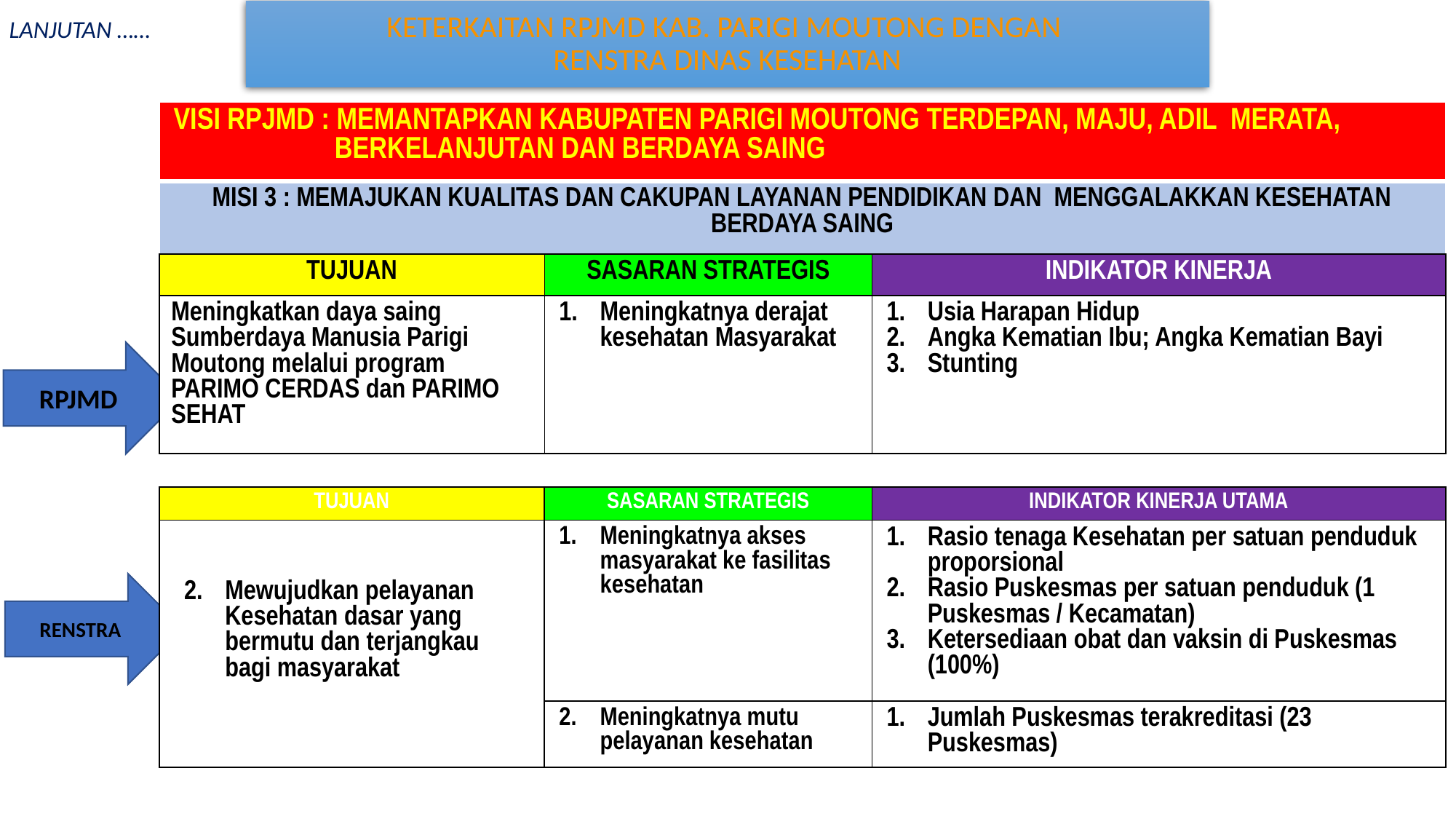

# KETERKAITAN RPJMD KAB. PARIGI MOUTONG DENGAN RENSTRA DINAS KESEHATAN
LANJUTAN ……
| VISI RPJMD : MEMANTAPKAN KABUPATEN PARIGI MOUTONG TERDEPAN, MAJU, ADIL MERATA, BERKELANJUTAN DAN BERDAYA SAING |  |  |
| --- | --- | --- |
| MISI 3 : MEMAJUKAN KUALITAS DAN CAKUPAN LAYANAN PENDIDIKAN DAN MENGGALAKKAN KESEHATAN BERDAYA SAING |  |  |
| TUJUAN | SASARAN STRATEGIS | INDIKATOR KINERJA |
| Meningkatkan daya saing Sumberdaya Manusia Parigi Moutong melalui program PARIMO CERDAS dan PARIMO SEHAT | Meningkatnya derajat kesehatan Masyarakat | Usia Harapan Hidup Angka Kematian Ibu; Angka Kematian Bayi Stunting |
RPJMD
| TUJUAN | SASARAN STRATEGIS | INDIKATOR KINERJA UTAMA |
| --- | --- | --- |
| Mewujudkan pelayanan Kesehatan dasar yang bermutu dan terjangkau bagi masyarakat | Meningkatnya akses masyarakat ke fasilitas kesehatan | Rasio tenaga Kesehatan per satuan penduduk proporsional Rasio Puskesmas per satuan penduduk (1 Puskesmas / Kecamatan) Ketersediaan obat dan vaksin di Puskesmas (100%) |
|  | Meningkatnya mutu pelayanan kesehatan | Jumlah Puskesmas terakreditasi (23 Puskesmas) |
RENSTRA